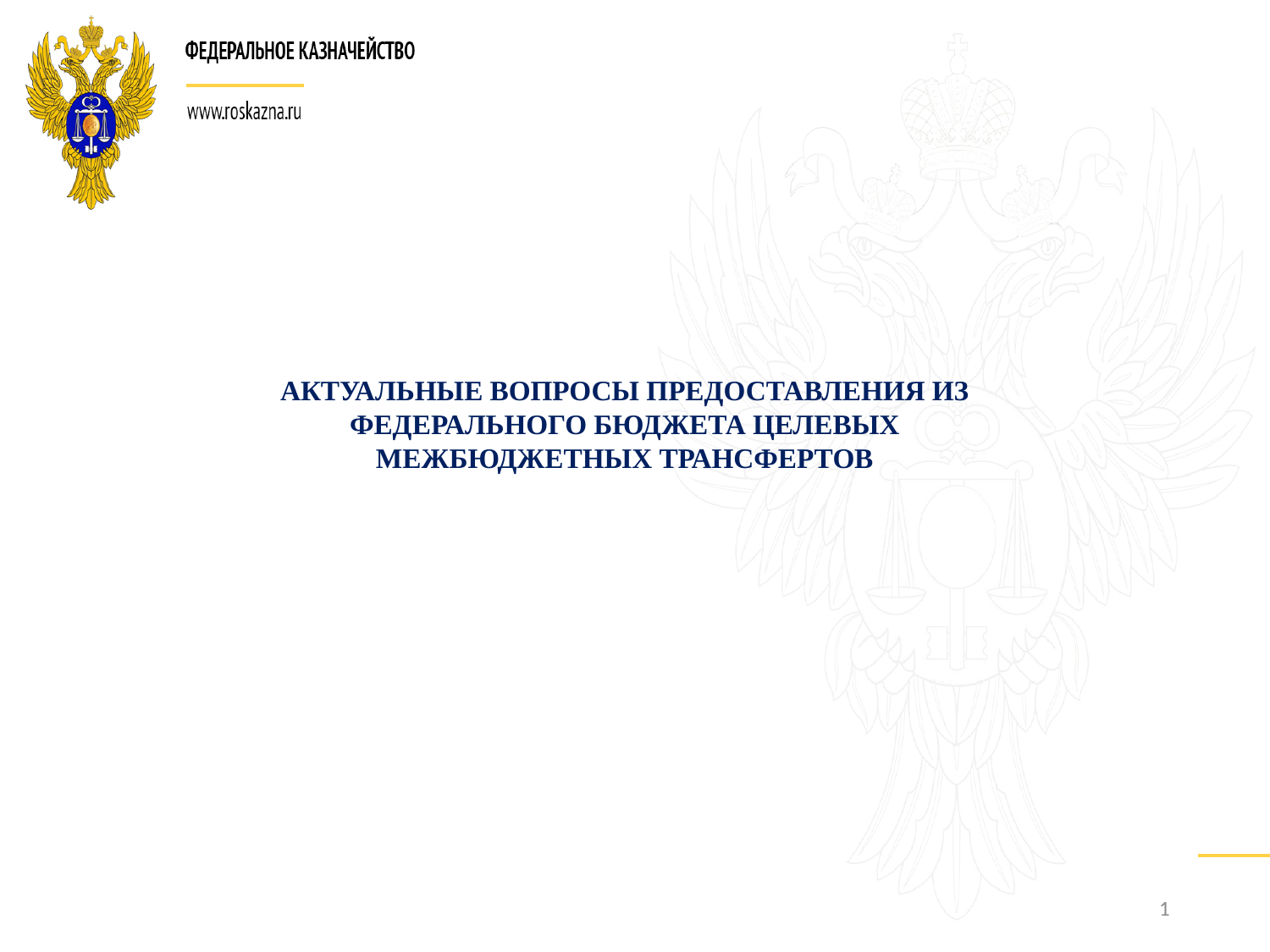

АКТУАЛЬНЫЕ ВОПРОСЫ ПРЕДОСТАВЛЕНИЯ ИЗ ФЕДЕРАЛЬНОГО БЮДЖЕТА ЦЕЛЕВЫХ МЕЖБЮДЖЕТНЫХ ТРАНСФЕРТОВ
1